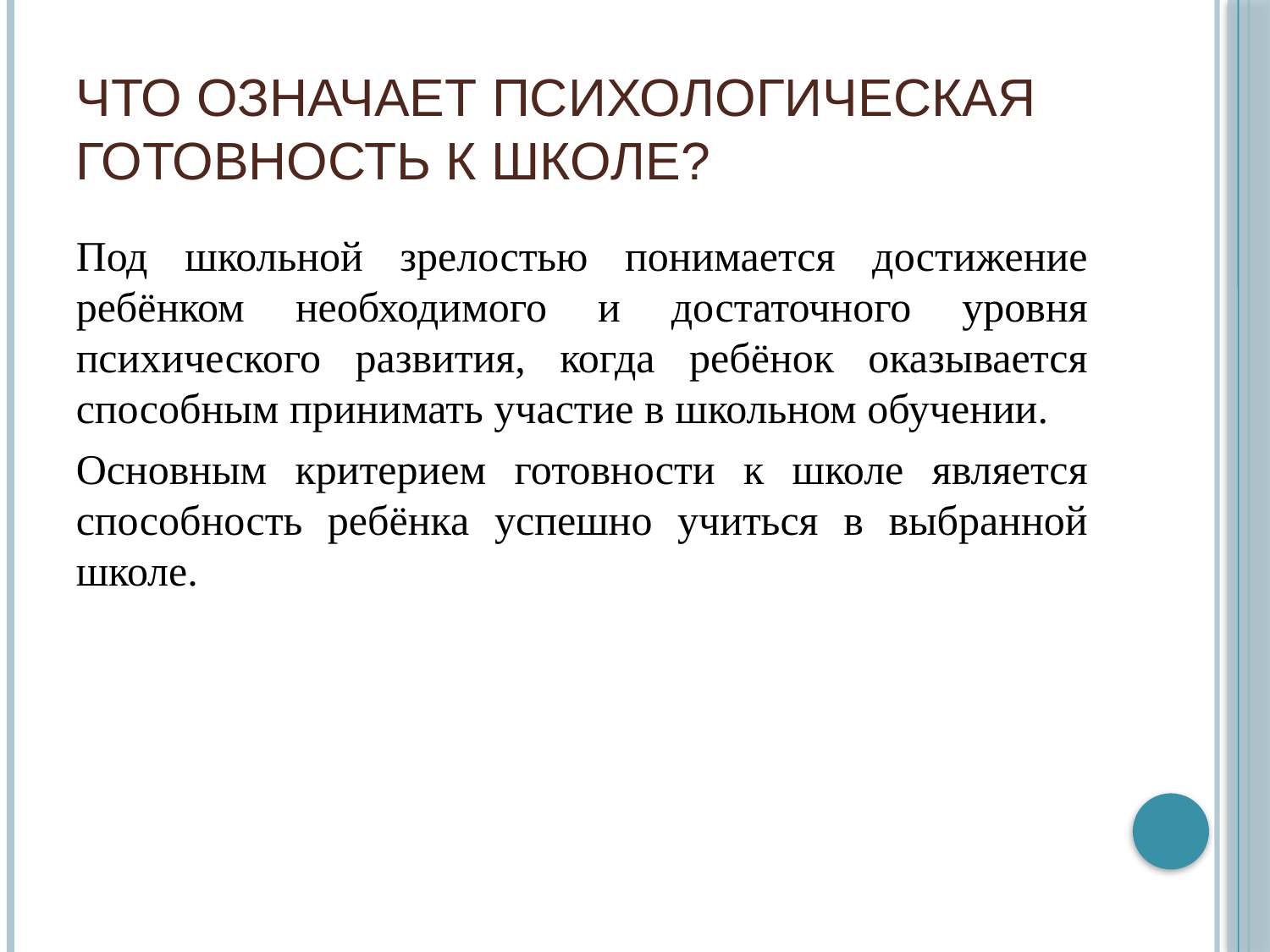

# Что означает психологическая готовность к школе?
Под школьной зрелостью понимается достижение ребёнком необходимого и достаточного уровня психического развития, когда ребёнок оказывается способным принимать участие в школьном обучении.
Основным критерием готовности к школе является способность ребёнка успешно учиться в выбранной школе.